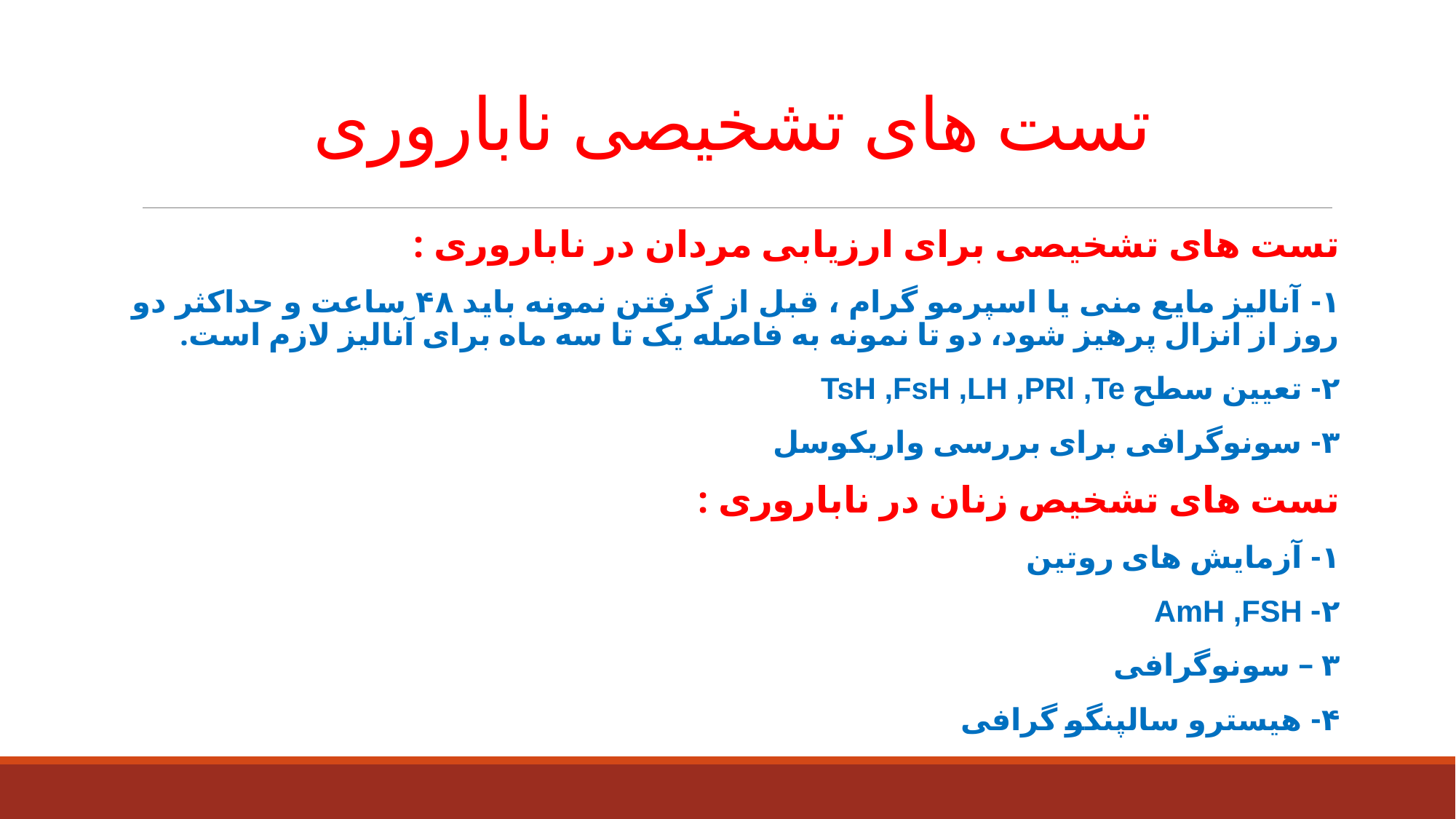

# تست های تشخیصی ناباروری
تست های تشخیصی برای ارزیابی مردان در ناباروری :
۱- آنالیز مایع منی یا اسپرمو گرام ، قبل از گرفتن نمونه باید ۴۸ ساعت و حداکثر دو روز از انزال پرهیز شود، دو تا نمونه به فاصله یک تا سه ماه برای آنالیز لازم است.
۲- تعیین سطح TsH ,FsH ,LH ,PRl ,Te
۳- سونوگرافی برای بررسی واریکوسل
تست های تشخیص زنان در ناباروری :
۱- آزمایش های روتین
۲- AmH ,FSH
۳ – سونوگرافی
۴- هیسترو سالپنگو گرافی